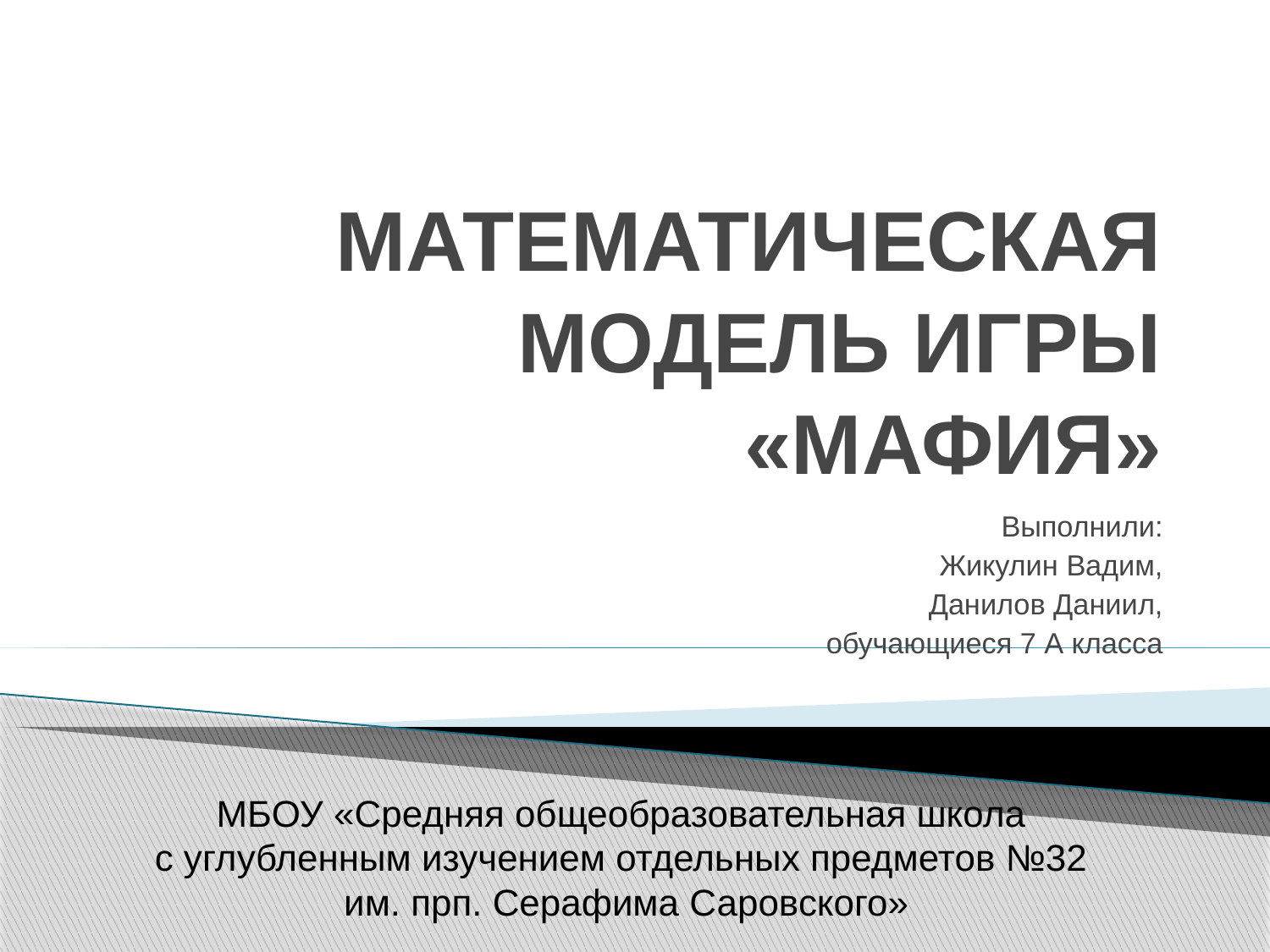

# МАТЕМАТИЧЕСКАЯ МОДЕЛЬ ИГРЫ «МАФИЯ»
Выполнили:
Жикулин Вадим,
Данилов Даниил,
обучающиеся 7 А класса
МБОУ «Средняя общеобразовательная школа
с углубленным изучением отдельных предметов №32
им. прп. Серафима Саровского»